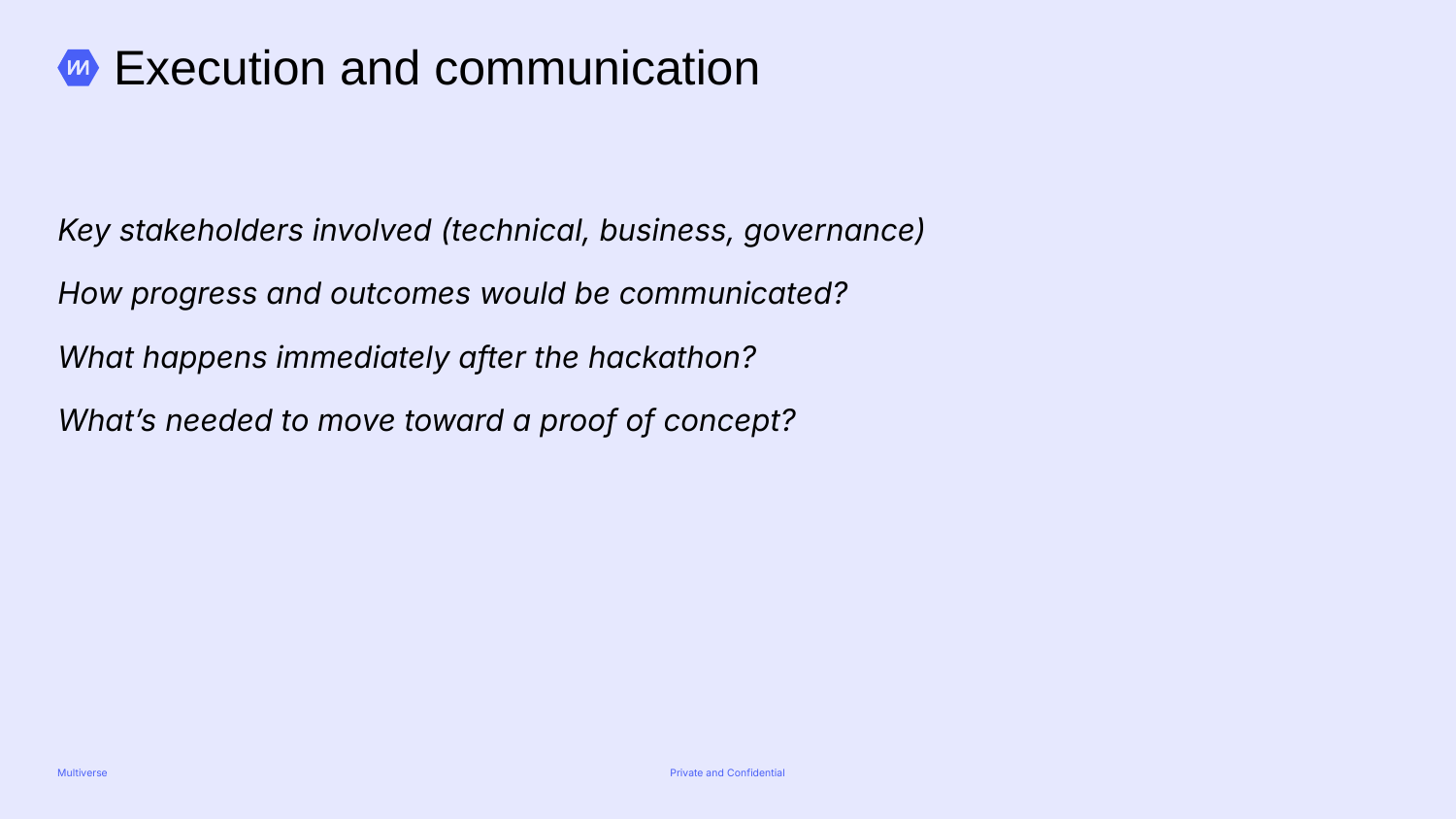

Execution and communication
Key stakeholders involved (technical, business, governance)
How progress and outcomes would be communicated?
What happens immediately after the hackathon?
What’s needed to move toward a proof of concept?